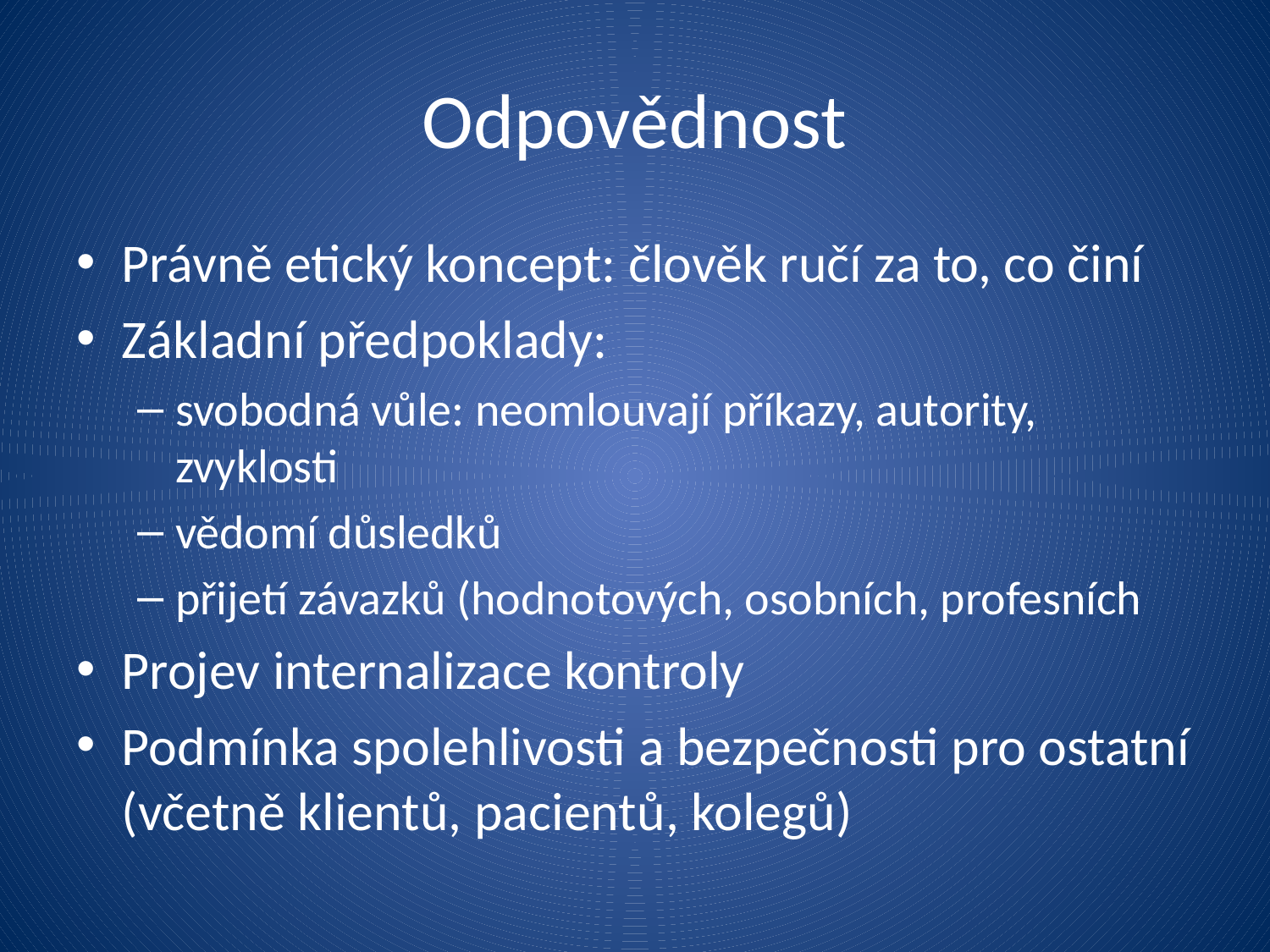

# Odpovědnost
Právně etický koncept: člověk ručí za to, co činí
Základní předpoklady:
svobodná vůle: neomlouvají příkazy, autority, zvyklosti
vědomí důsledků
přijetí závazků (hodnotových, osobních, profesních
Projev internalizace kontroly
Podmínka spolehlivosti a bezpečnosti pro ostatní (včetně klientů, pacientů, kolegů)